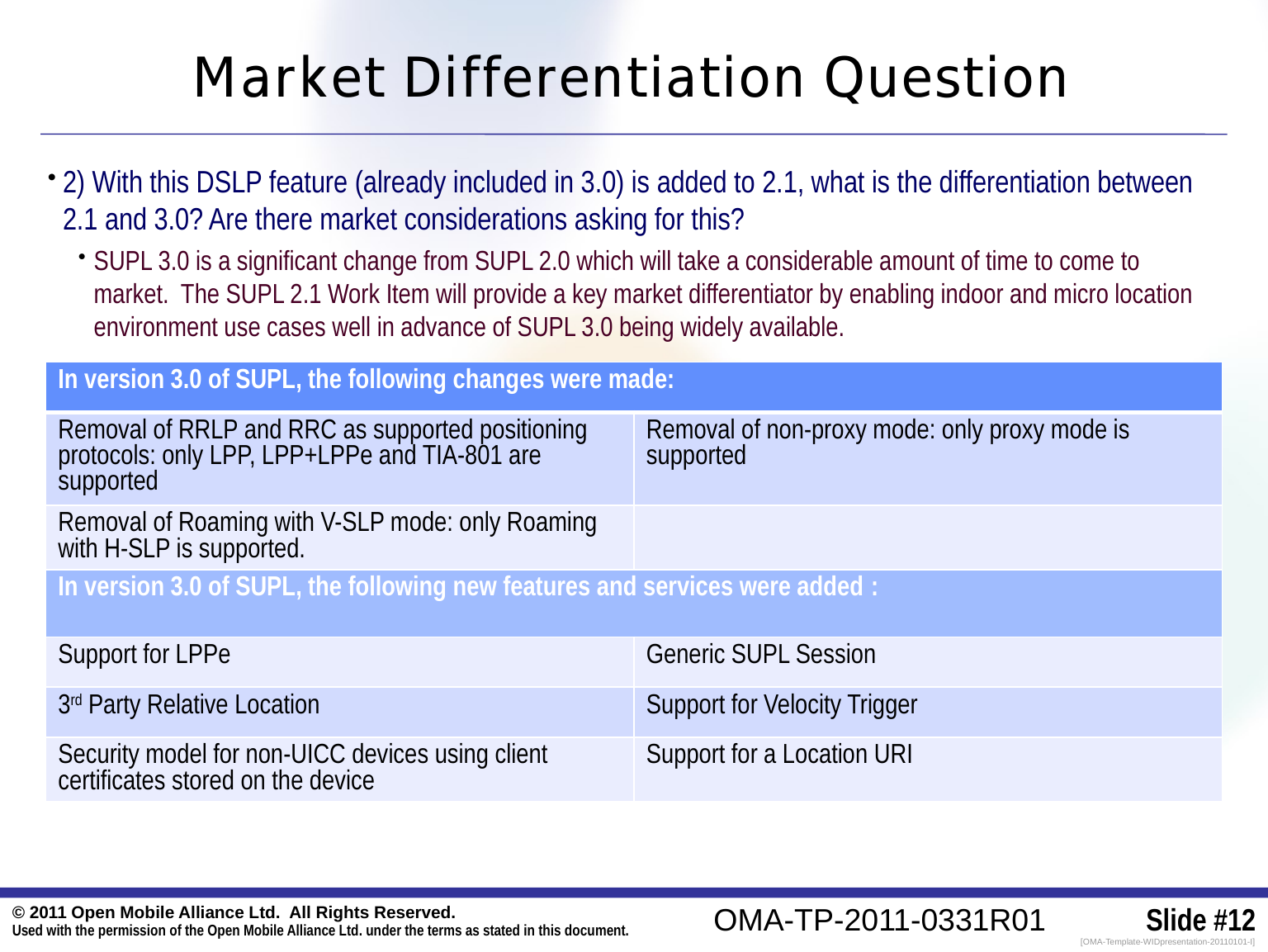

# Market Differentiation Question
2) With this DSLP feature (already included in 3.0) is added to 2.1, what is the differentiation between 2.1 and 3.0? Are there market considerations asking for this?
SUPL 3.0 is a significant change from SUPL 2.0 which will take a considerable amount of time to come to market.  The SUPL 2.1 Work Item will provide a key market differentiator by enabling indoor and micro location environment use cases well in advance of SUPL 3.0 being widely available.

| In version 3.0 of SUPL, the following changes were made: |  |
| --- | --- |
| Removal of RRLP and RRC as supported positioning protocols: only LPP, LPP+LPPe and TIA-801 are supported | Removal of non-proxy mode: only proxy mode is supported |
| Removal of Roaming with V-SLP mode: only Roaming with H-SLP is supported. |  |
| In version 3.0 of SUPL, the following new features and services were added : |  |
| Support for LPPe | Generic SUPL Session |
| 3rd Party Relative Location | Support for Velocity Trigger |
| Security model for non-UICC devices using client certificates stored on the device | Support for a Location URI |